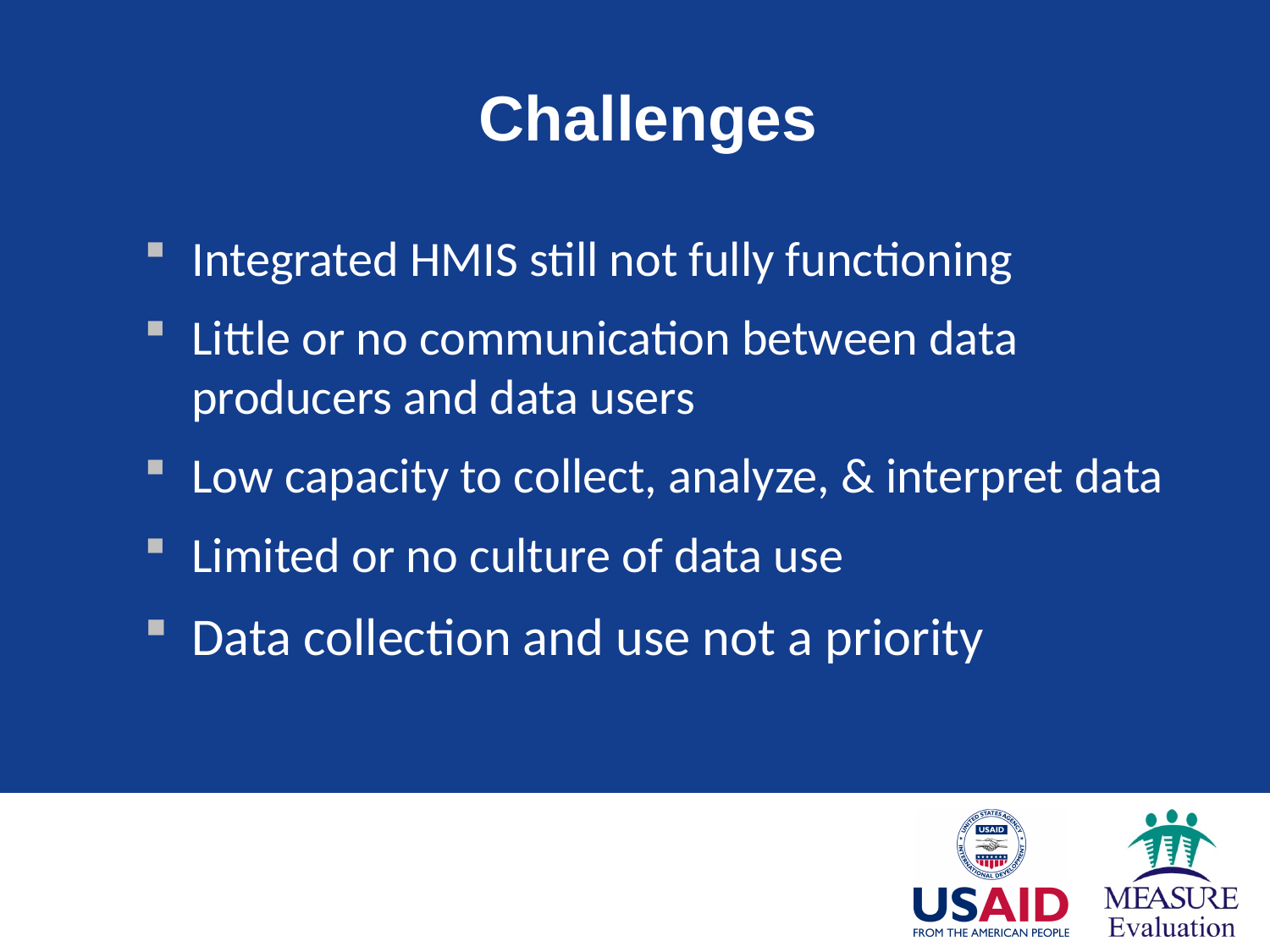

Challenges
Integrated HMIS still not fully functioning
Little or no communication between data producers and data users
Low capacity to collect, analyze, & interpret data
Limited or no culture of data use
Data collection and use not a priority